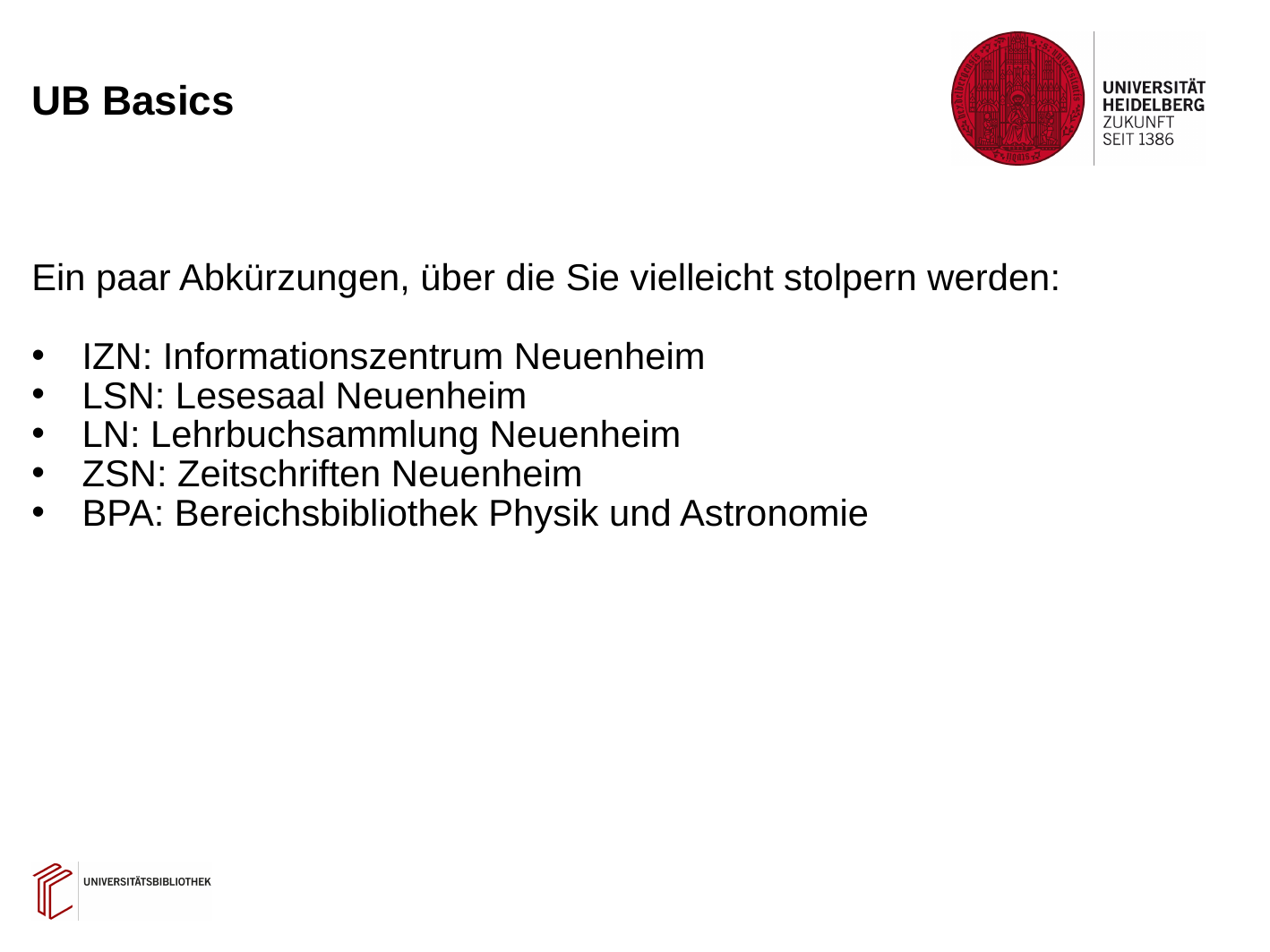

# UB Basics
Ein paar Abkürzungen, über die Sie vielleicht stolpern werden:

IZN: Informationszentrum Neuenheim
LSN: Lesesaal Neuenheim
LN: Lehrbuchsammlung Neuenheim
ZSN: Zeitschriften Neuenheim
BPA: Bereichsbibliothek Physik und Astronomie